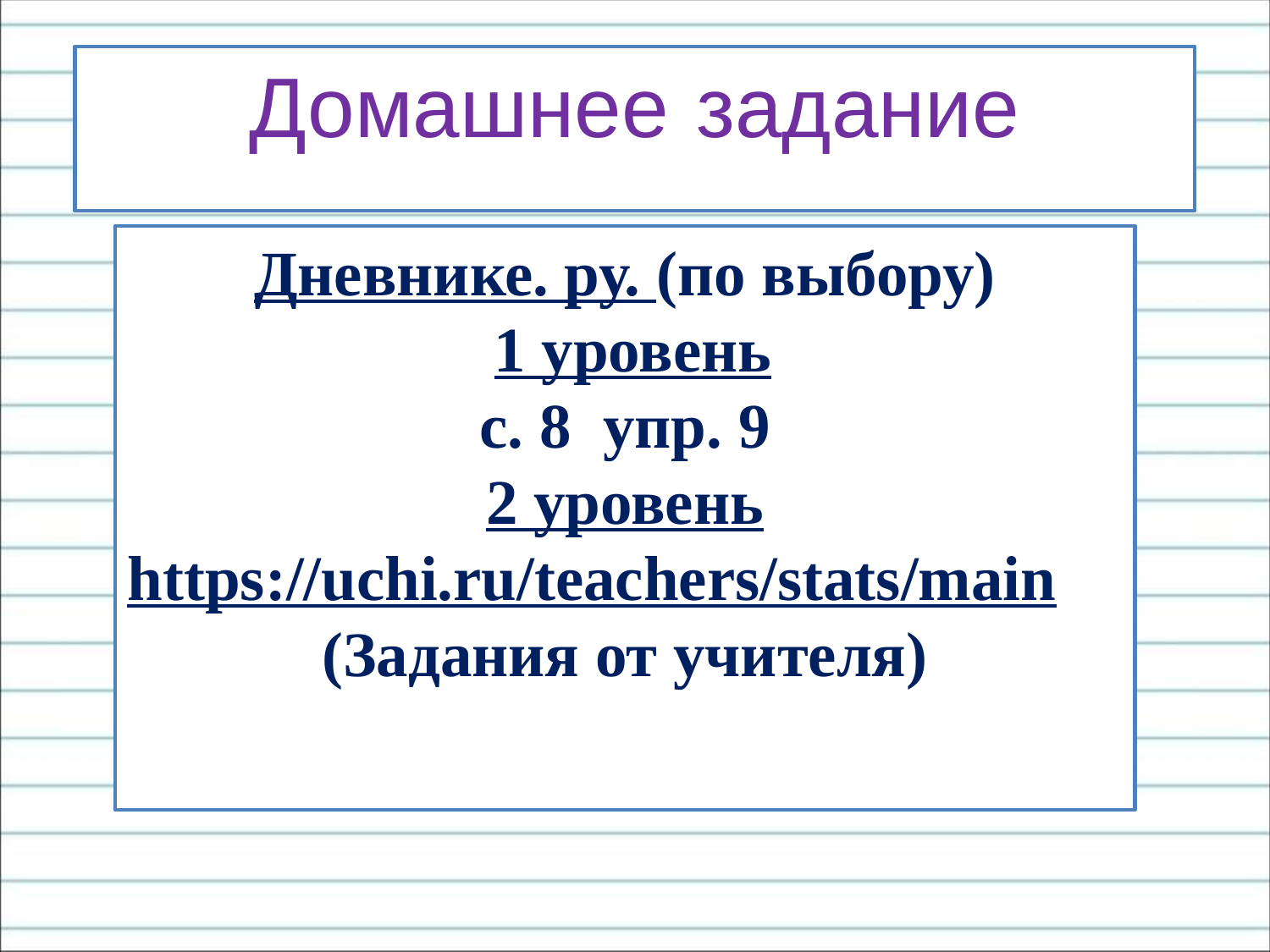

Домашнее задание

Дневнике. ру. (по выбору)
 1 уровень
с. 8  упр. 9
2 уровень
https://uchi.ru/teachers/stats/main
(Задания от учителя)